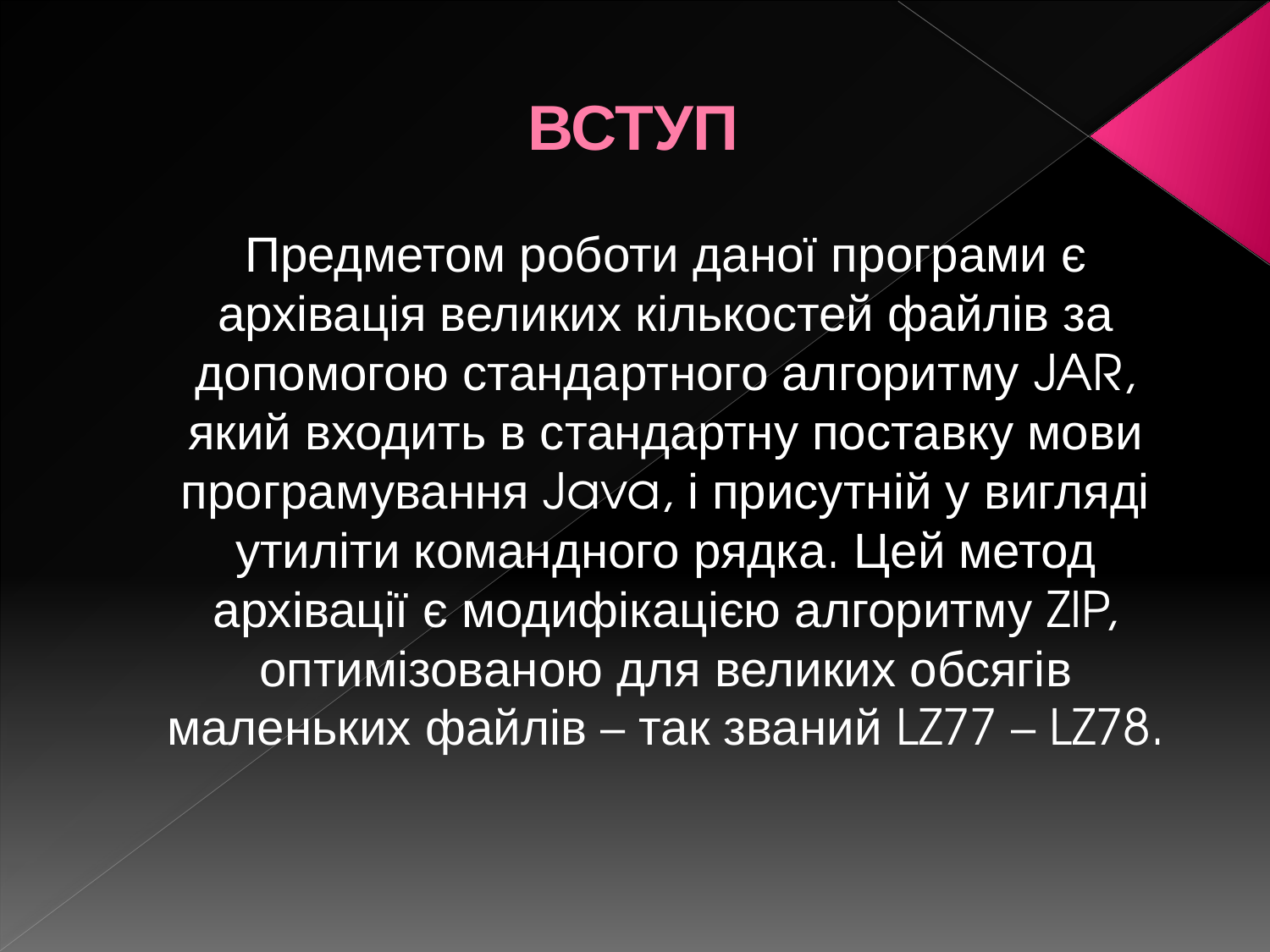

# ВСТУП
Предметом роботи даної програми є архівація великих кількостей файлів за допомогою стандартного алгоритму JAR, який входить в стандартну поставку мови програмування Java, і присутній у вигляді утиліти командного рядка. Цей метод архівації є модифікацією алгоритму ZIP, оптимізованою для великих обсягів маленьких файлів – так званий LZ77 – LZ78.